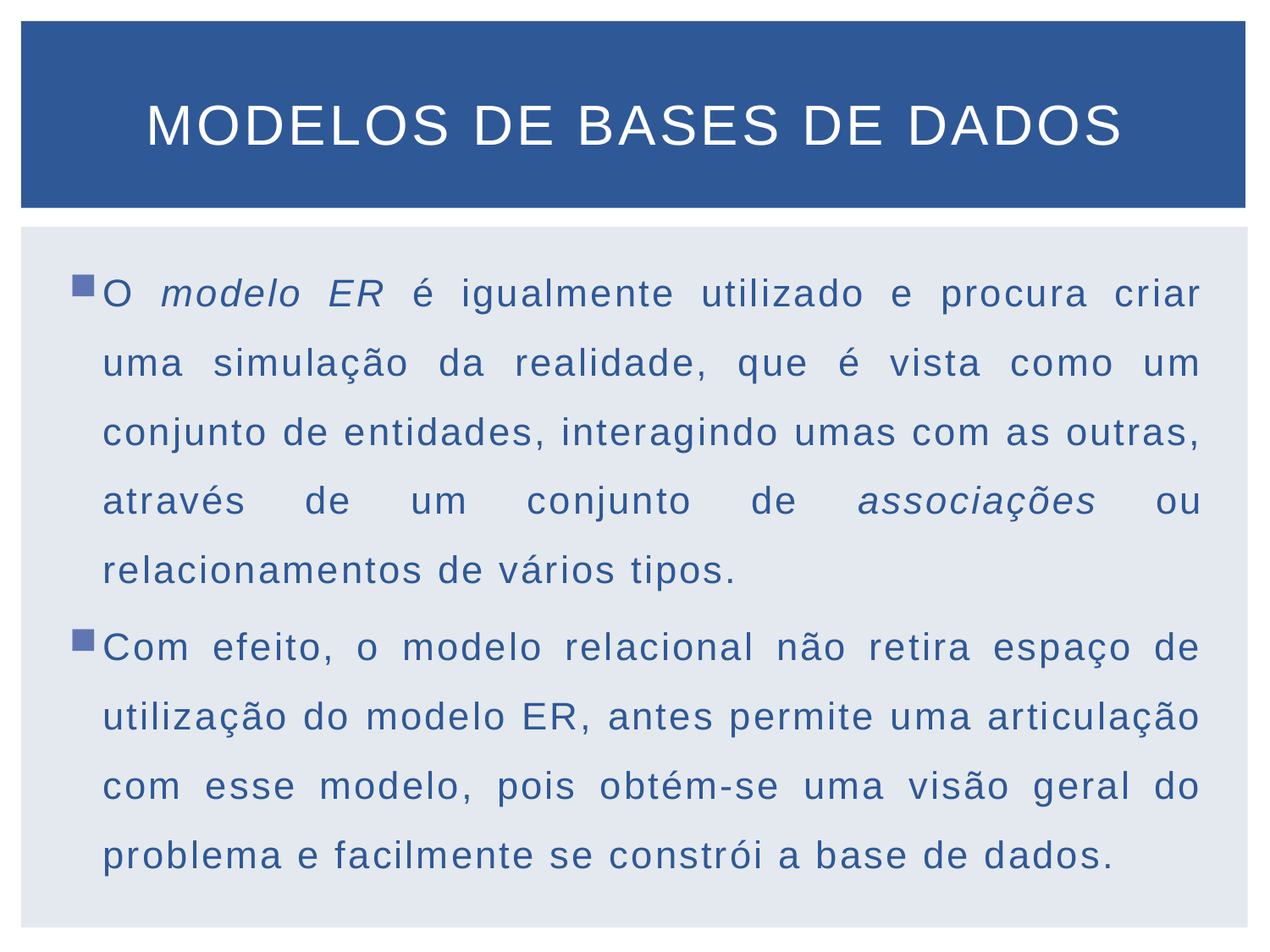

# Modelos de bases de dados
O modelo ER é igualmente utilizado e procura criar uma simulação da realidade, que é vista como um conjunto de entidades, interagindo umas com as outras, através de um conjunto de associações ou relacionamentos de vários tipos.
Com efeito, o modelo relacional não retira espaço de utilização do modelo ER, antes permite uma articulação com esse modelo, pois obtém-se uma visão geral do problema e facilmente se constrói a base de dados.